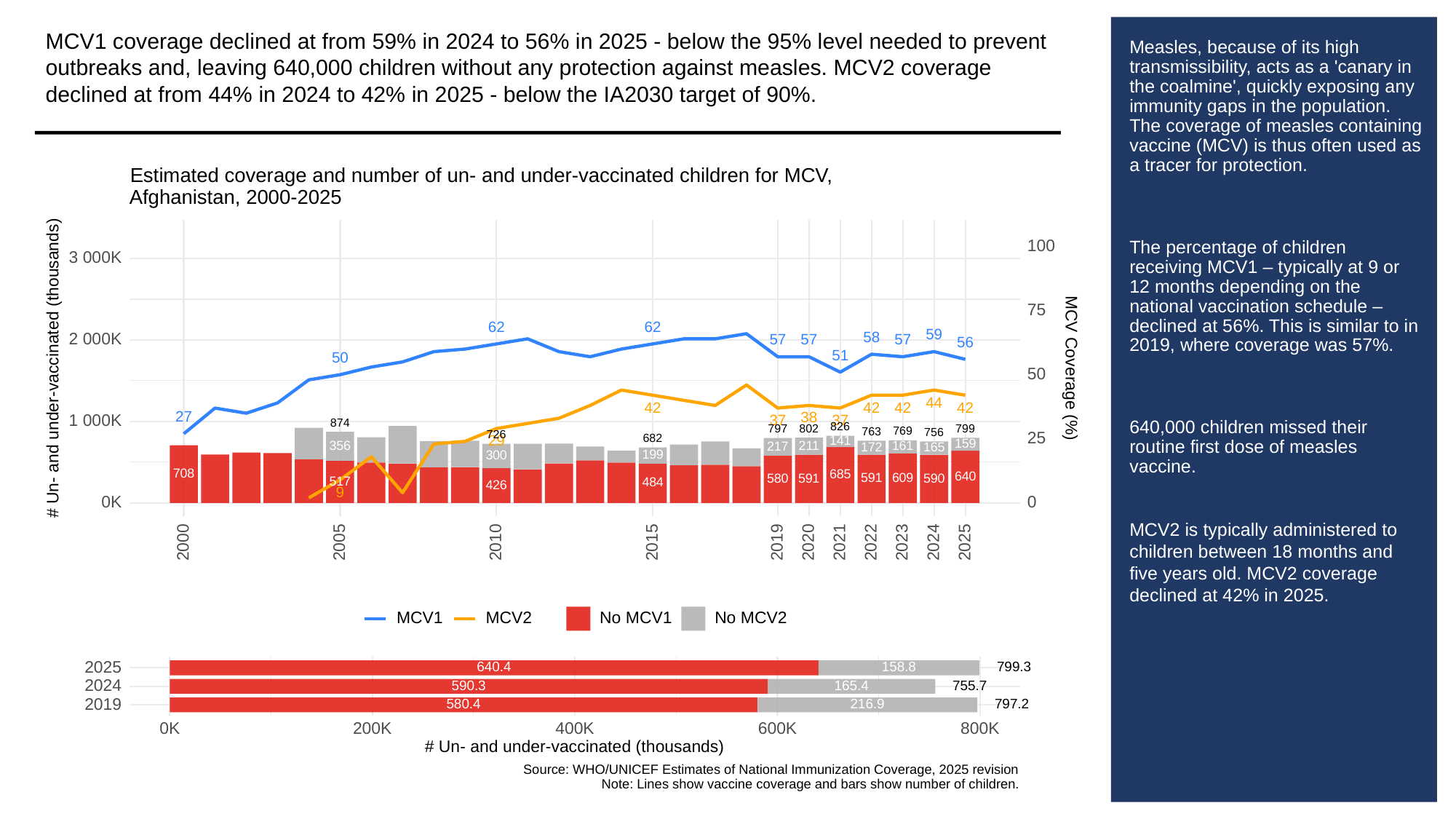

MCV1 coverage declined at from 59% in 2024 to 56% in 2025 - below the 95% level needed to prevent outbreaks and, leaving 640,000 children without any protection against measles. MCV2 coverage declined at from 44% in 2024 to 42% in 2025 - below the IA2030 target of 90%.
# Measles, because of its high transmissibility, acts as a 'canary in the coalmine', quickly exposing any immunity gaps in the population. The coverage of measles containing vaccine (MCV) is thus often used as a tracer for protection.

The percentage of children receiving MCV1 – typically at 9 or 12 months depending on the national vaccination schedule – declined at 56%. This is similar to in 2019, where coverage was 57%.

640,000 children missed their routine first dose of measles vaccine.

MCV2 is typically administered to children between 18 months and five years old. MCV2 coverage declined at 42% in 2025.

Estimated coverage and number of un- and under-vaccinated children for MCV,
Afghanistan, 2000-2025

100
3 000K

75
62
62
59
58

2 000K
57
57
57
56

51
50
# Un- and under-vaccinated (thousands)
MCV Coverage (%)
50

44
42
42
42
42
27
38
1 000K
37
37
874

826
802
799
797

769

763
756
726

25
682

29
141

159

356

211
161
217
172
165

199

300

708

685
640
609
591
591
590
580
517
484
426
9
0K
0

2023
2000
2005
2010
2015
2019
2020
2021
2022
2024
2025

MCV1
MCV2
No MCV1
No MCV2

2025
799.3
640.4
158.8

2024
590.3
165.4
755.7

2019
580.4
216.9
797.2

0K
200K
400K
600K
800K
# Un- and under-vaccinated (thousands)
Source: WHO/UNICEF Estimates of National Immunization Coverage, 2025 revision
Note: Lines show vaccine coverage and bars show number of children.